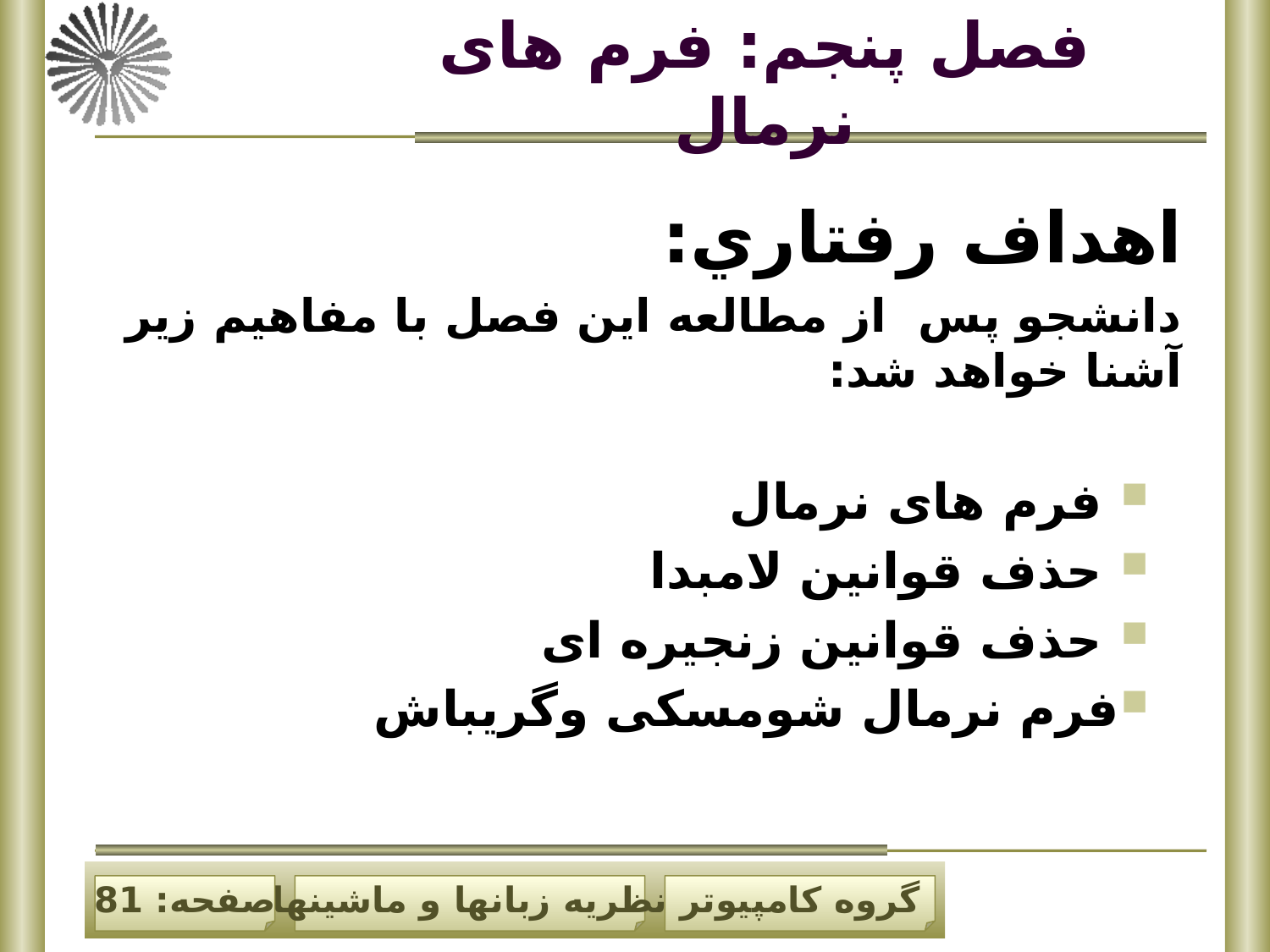

فصل پنجم: فرم های نرمال
اهداف رفتاري:
دانشجو پس  از مطالعه اين فصل با مفاهيم زير آشنا خواهد شد:

 فرم های نرمال
 حذف قوانین لامبدا
 حذف قوانین زنجیره ای
فرم نرمال شومسکی وگریباش